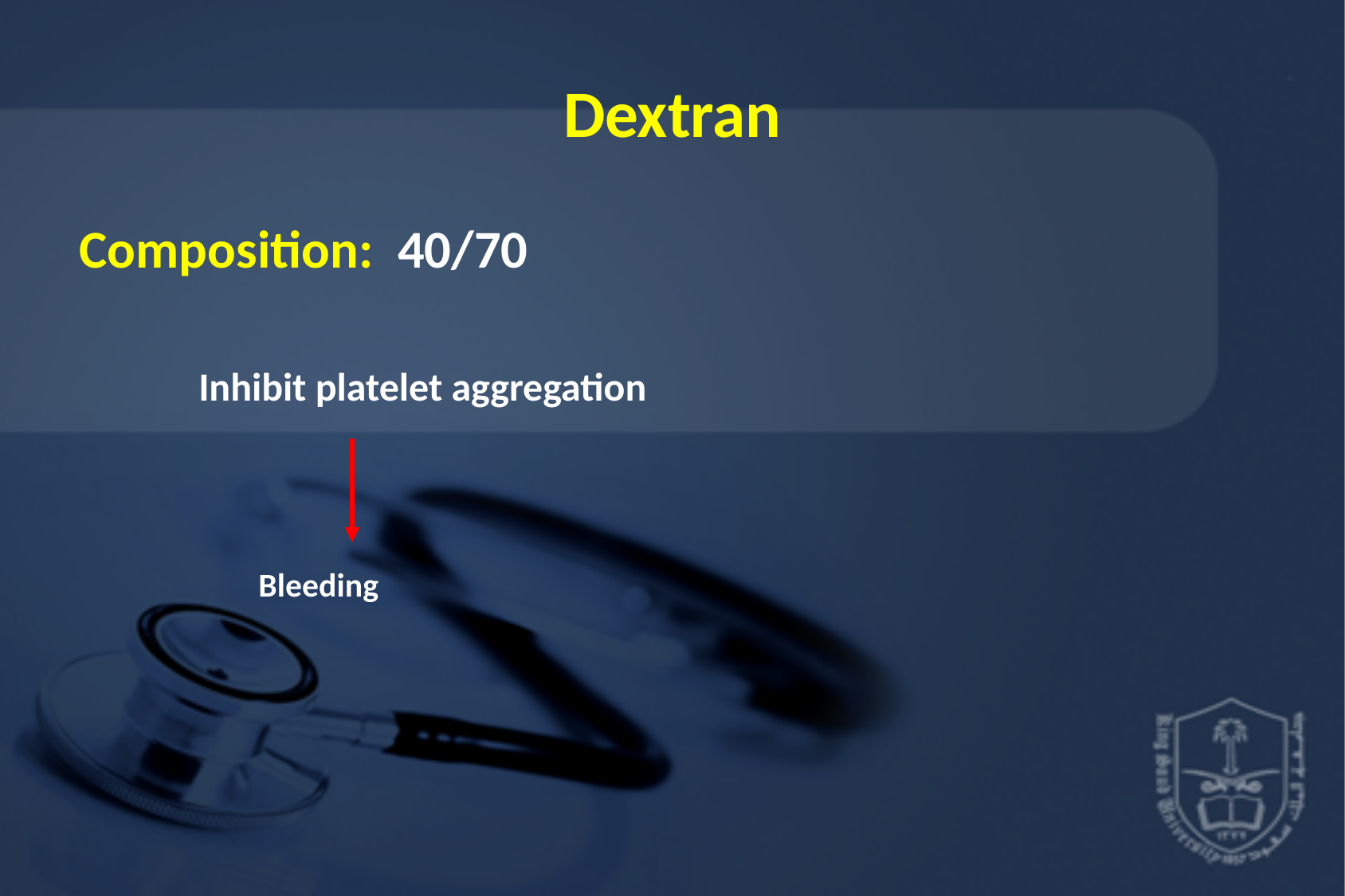

# Dextran
Composition:  40/70

Inhibit platelet aggregation

Bleeding